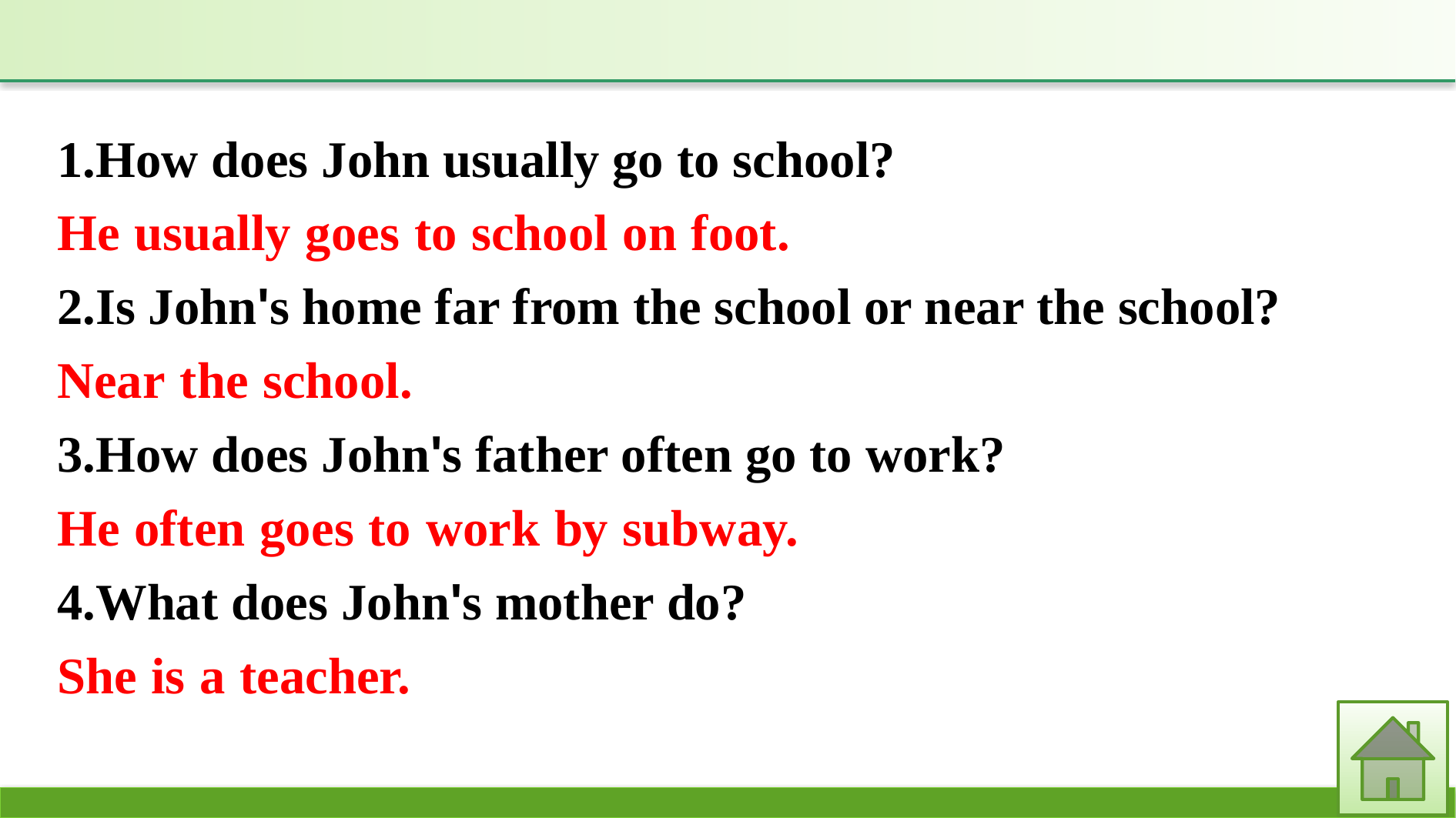

1.How does John usually go to school?
He usually goes to school on foot.
2.Is John's home far from the school or near the school?
Near the school.
3.How does John's father often go to work?
He often goes to work by subway.
4.What does John's mother do?
She is a teacher.